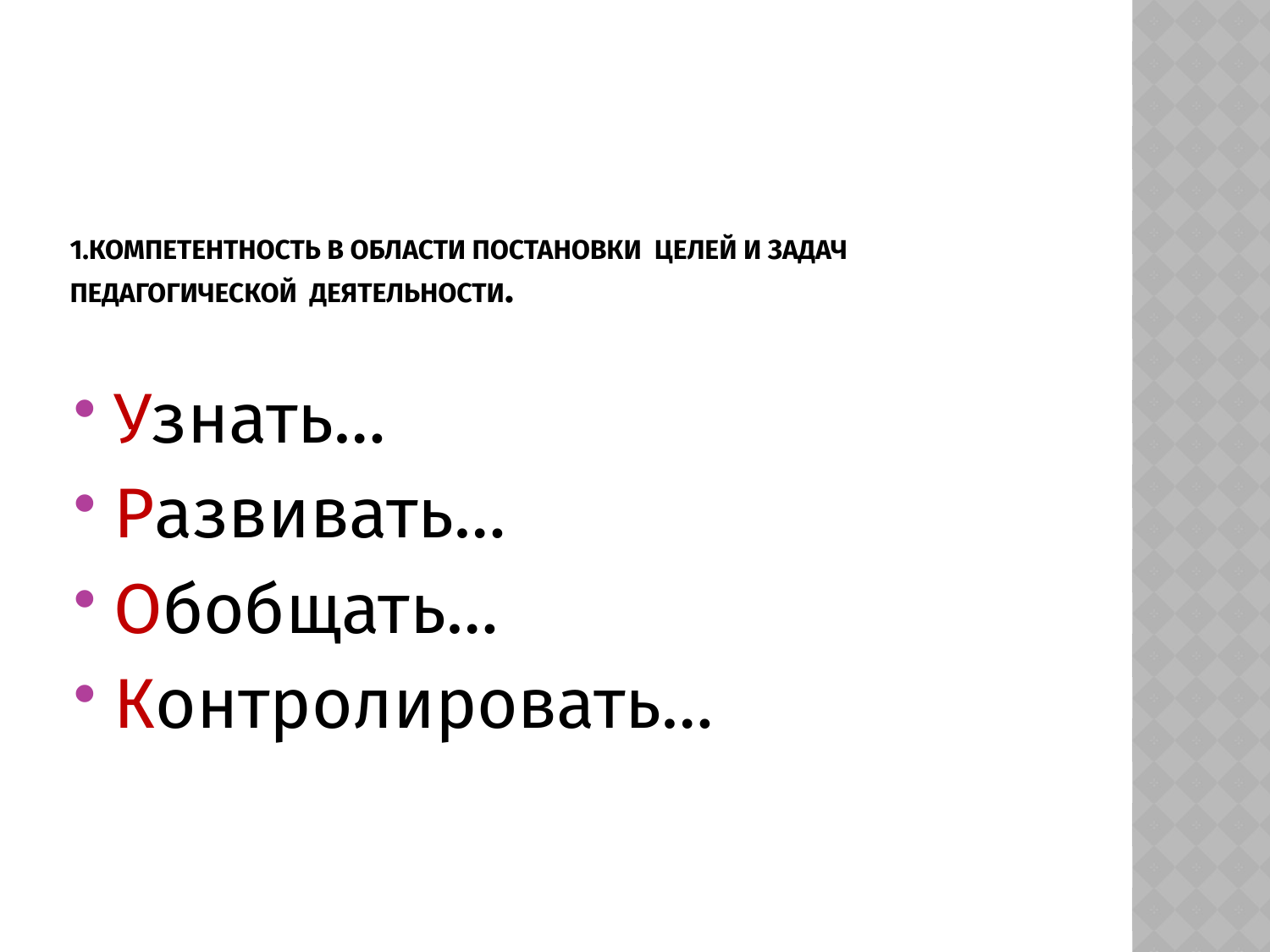

# 1.Компетентность в области постановки  целей и задач педагогической  деятельности.
Узнать…
Развивать…
Обобщать…
Контролировать…